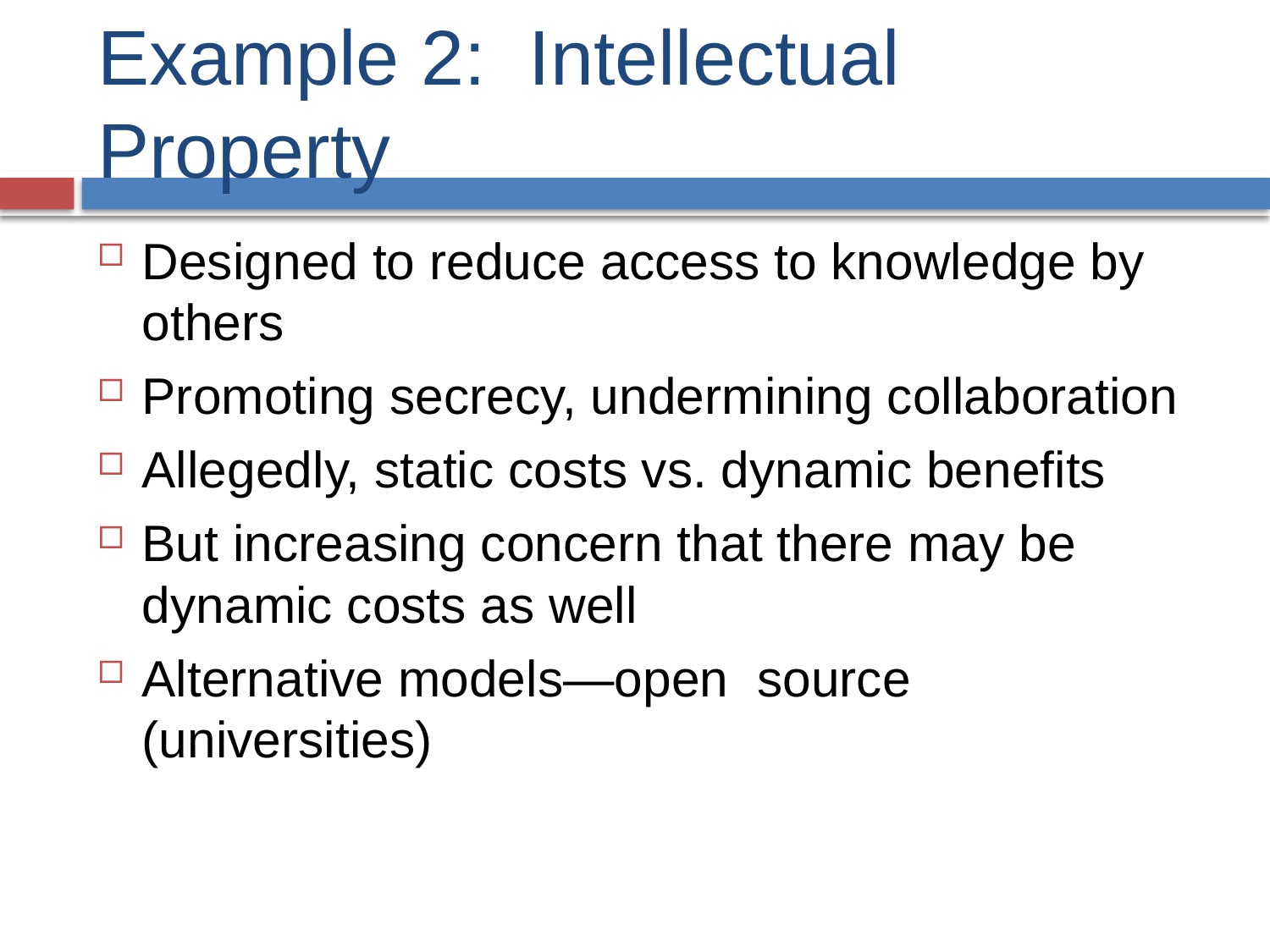

# Example 2:  Intellectual Property
Designed to reduce access to knowledge by others
Promoting secrecy, undermining collaboration
Allegedly, static costs vs. dynamic benefits
But increasing concern that there may be dynamic costs as well
Alternative models—open  source (universities)